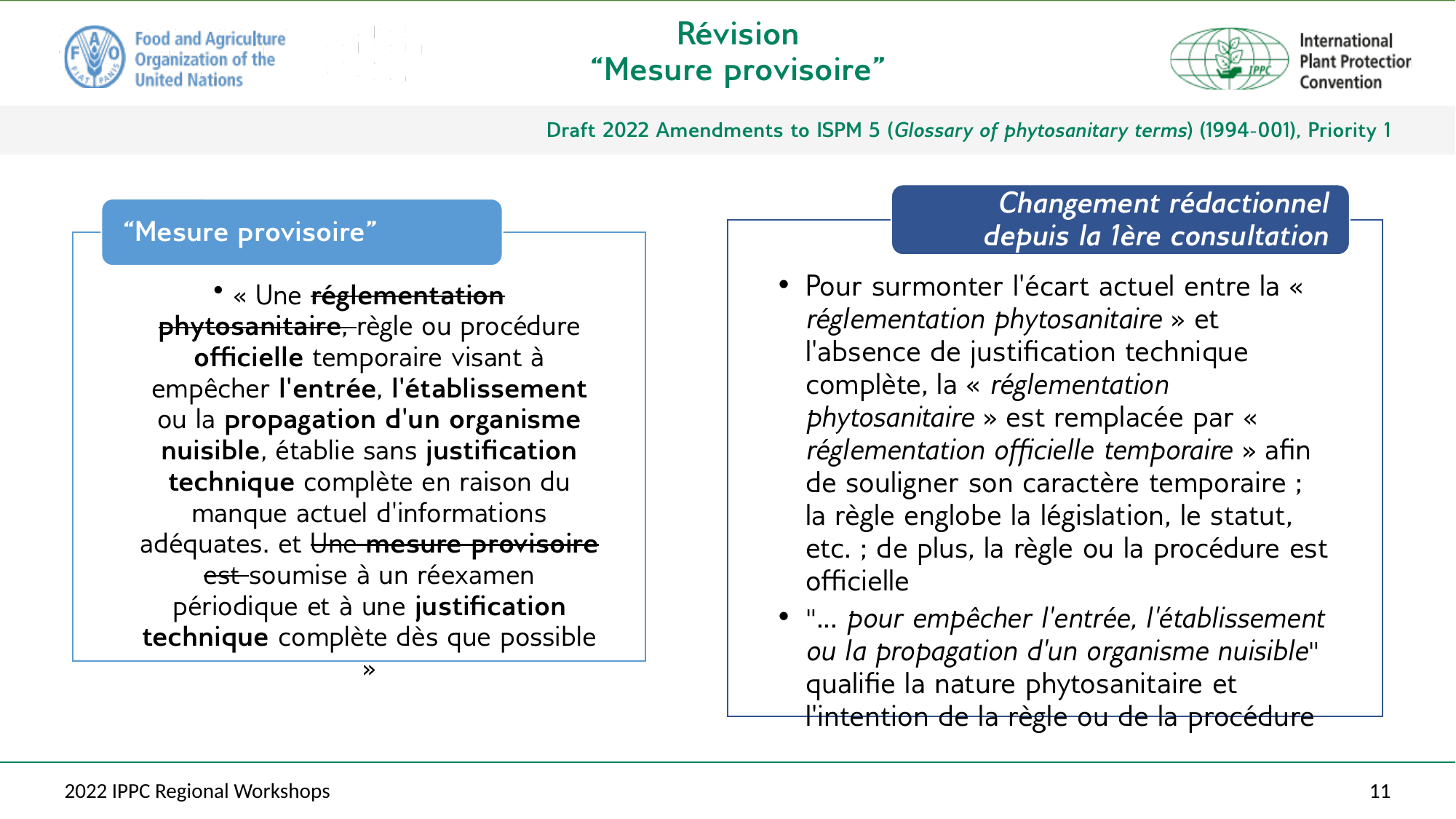

# Révision “Mesure provisoire”
« Une réglementation phytosanitaire, règle ou procédure officielle temporaire visant à empêcher l'entrée, l'établissement ou la propagation d'un organisme nuisible, établie sans justification technique complète en raison du manque actuel d'informations adéquates. et Une mesure provisoire est soumise à un réexamen périodique et à une justification technique complète dès que possible »
“Mesure provisoire”
Pour surmonter l'écart actuel entre la « réglementation phytosanitaire » et l'absence de justification technique complète, la « réglementation phytosanitaire » est remplacée par « réglementation officielle temporaire » afin de souligner son caractère temporaire ; la règle englobe la législation, le statut, etc. ; de plus, la règle ou la procédure est officielle
"... pour empêcher l'entrée, l'établissement ou la propagation d'un organisme nuisible" qualifie la nature phytosanitaire et l'intention de la règle ou de la procédure
Changement rédactionnel depuis la 1ère consultation